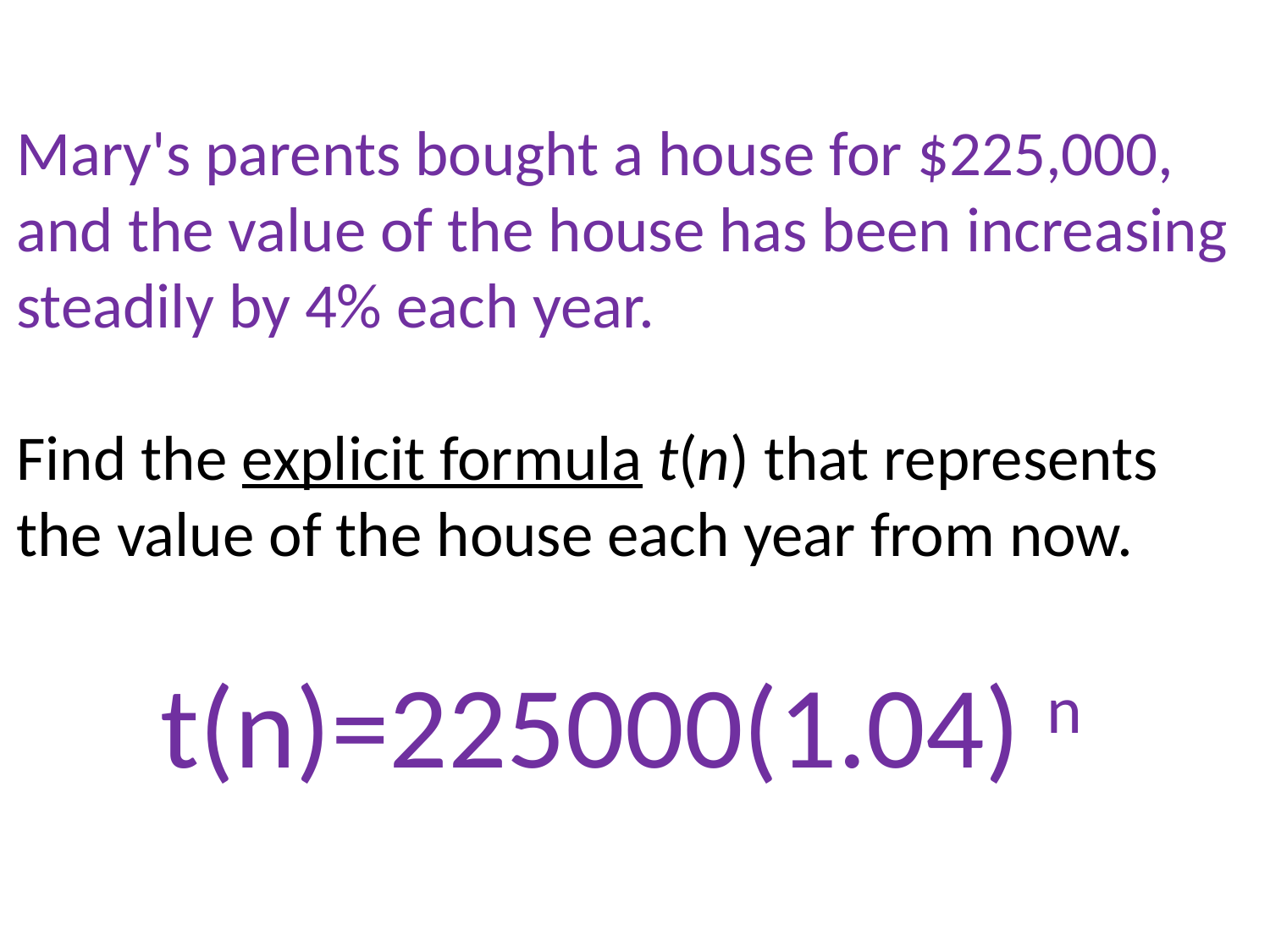

Mary's parents bought a house for $225,000, and the value of the house has been increasing steadily by 4% each year.

Find the explicit formula t(n) that represents the value of the house each year from now.
t(n)=225000(1.04) n